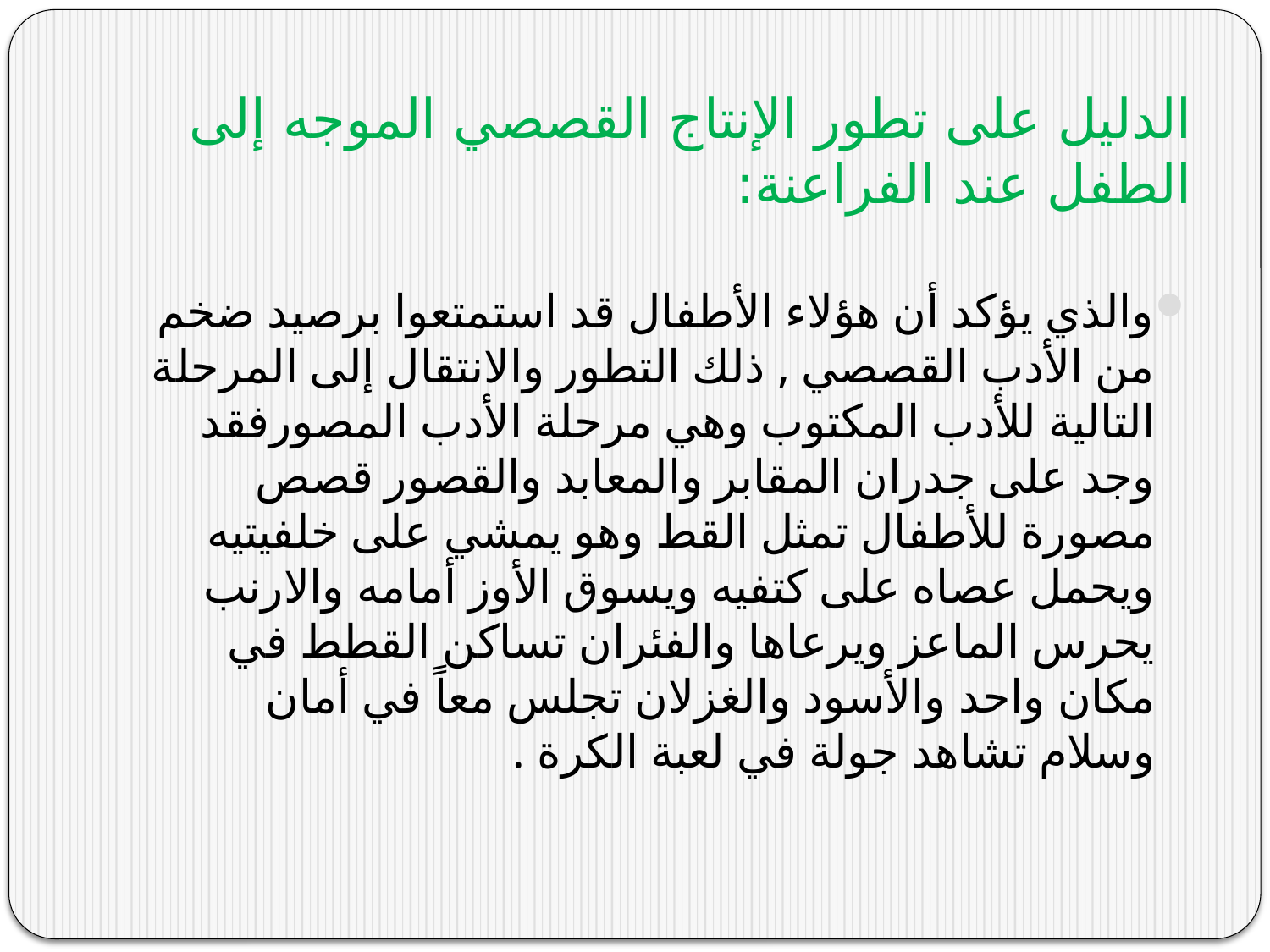

# الدليل على تطور الإنتاج القصصي الموجه إلى الطفل عند الفراعنة:
والذي يؤكد أن هؤلاء الأطفال قد استمتعوا برصيد ضخم من الأدب القصصي , ذلك التطور والانتقال إلى المرحلة التالية للأدب المكتوب وهي مرحلة الأدب المصورفقد وجد على جدران المقابر والمعابد والقصور قصص مصورة للأطفال تمثل القط وهو يمشي على خلفيتيه ويحمل عصاه على كتفيه ويسوق الأوز أمامه والارنب يحرس الماعز ويرعاها والفئران تساكن القطط في مكان واحد والأسود والغزلان تجلس معاً في أمان وسلام تشاهد جولة في لعبة الكرة .